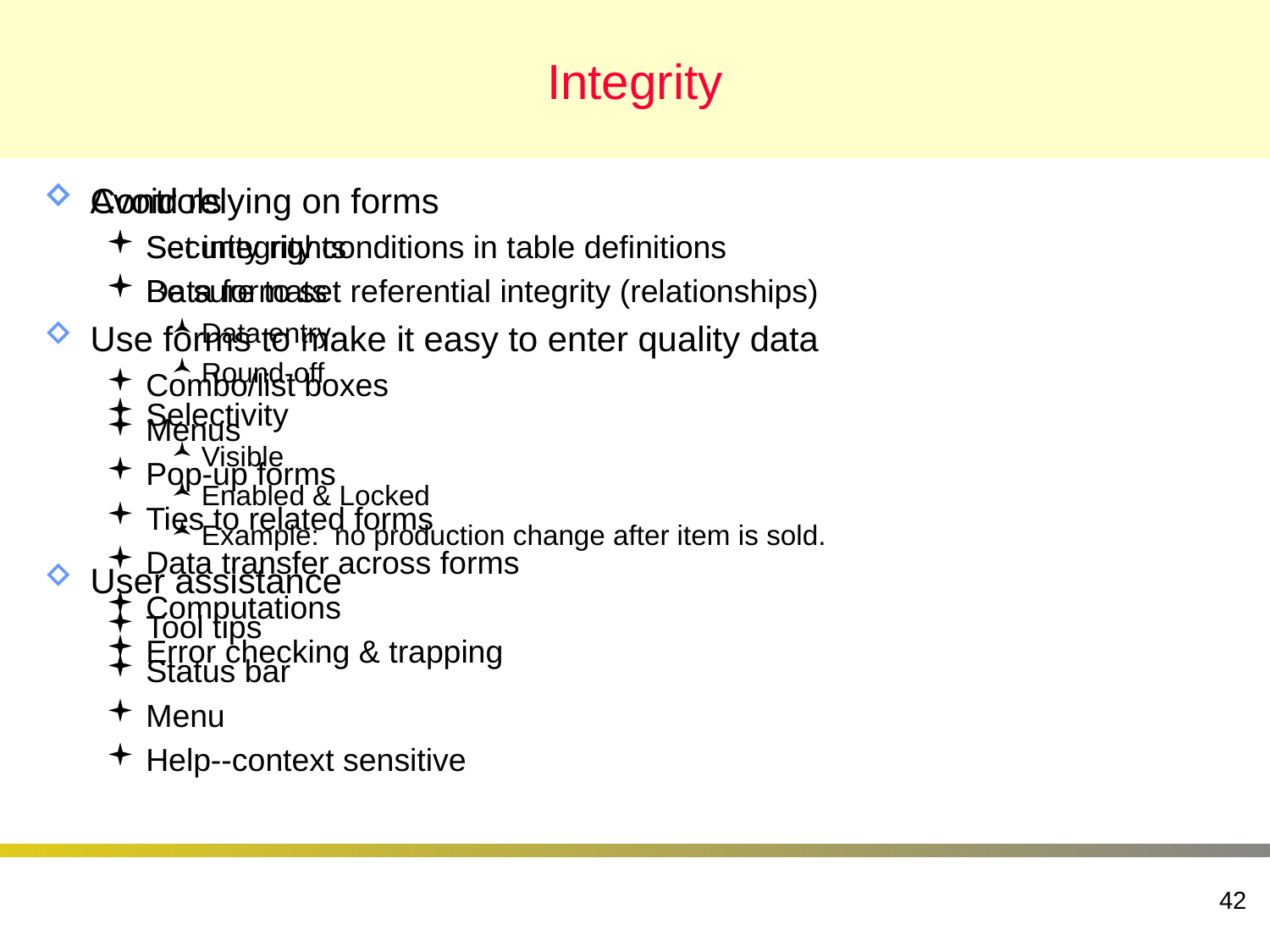

# Integrity
Avoid relying on forms
Set integrity conditions in table definitions
Be sure to set referential integrity (relationships)
Use forms to make it easy to enter quality data
Combo/list boxes
Menus
Pop-up forms
Ties to related forms
Data transfer across forms
Computations
Error checking & trapping
Controls
Security rights
Data formats
Data entry
Round-off
Selectivity
Visible
Enabled & Locked
Example:  no production change after item is sold.
User assistance
Tool tips
Status bar
Menu
Help--context sensitive
42